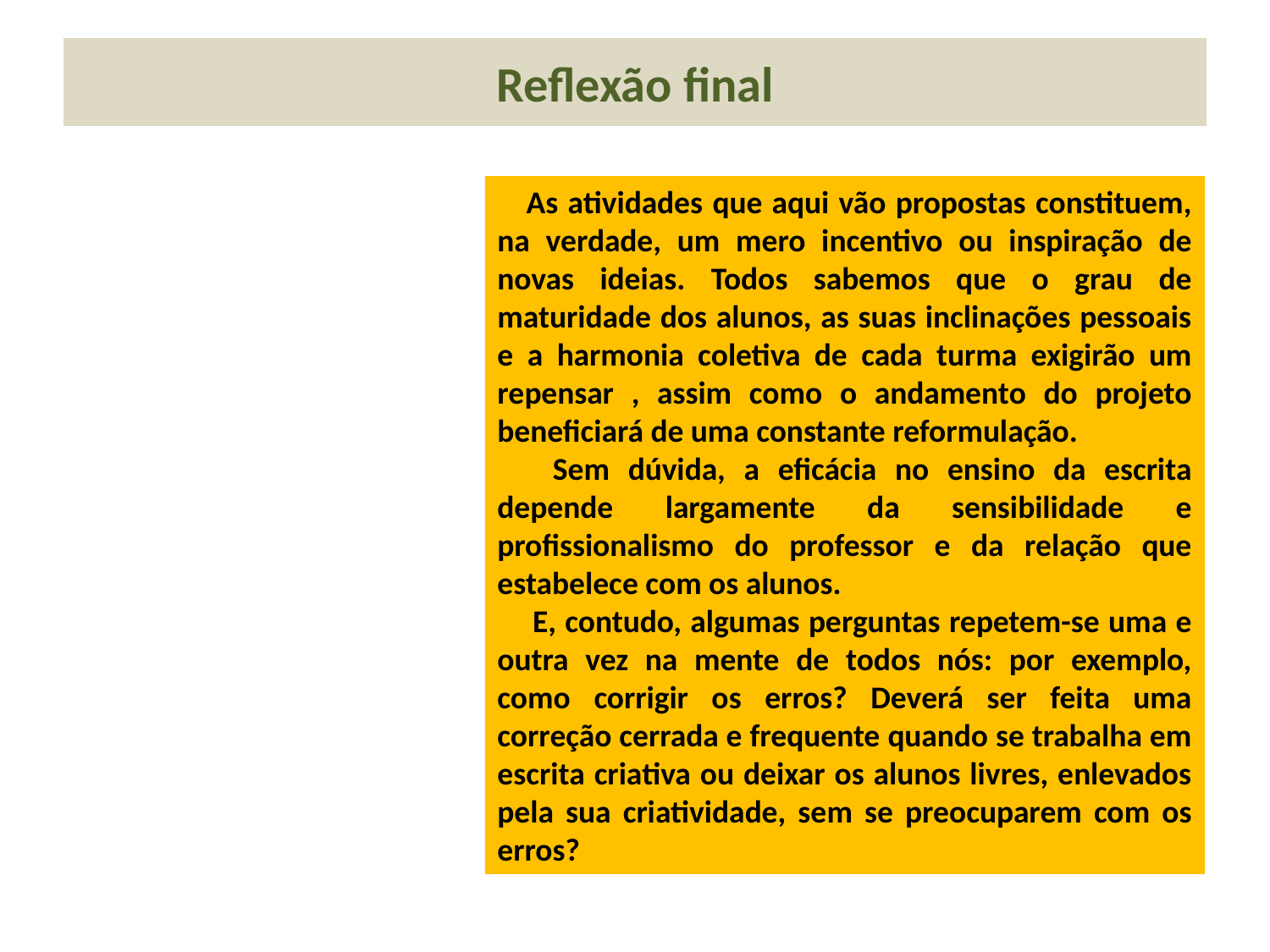

# Reflexão final
   As atividades que aqui vão propostas constituem, na verdade, um mero incentivo ou inspiração de novas ideias. Todos sabemos que o grau de maturidade dos alunos, as suas inclinações pessoais e a harmonia coletiva de cada turma exigirão um repensar , assim como o andamento do projeto beneficiará de uma constante reformulação.
   Sem dúvida, a eficácia no ensino da escrita depende largamente da sensibilidade e profissionalismo do professor e da relação que estabelece com os alunos.
    E, contudo, algumas perguntas repetem-se uma e outra vez na mente de todos nós: por exemplo, como corrigir os erros? Deverá ser feita uma correção cerrada e frequente quando se trabalha em escrita criativa ou deixar os alunos livres, enlevados pela sua criatividade, sem se preocuparem com os erros?